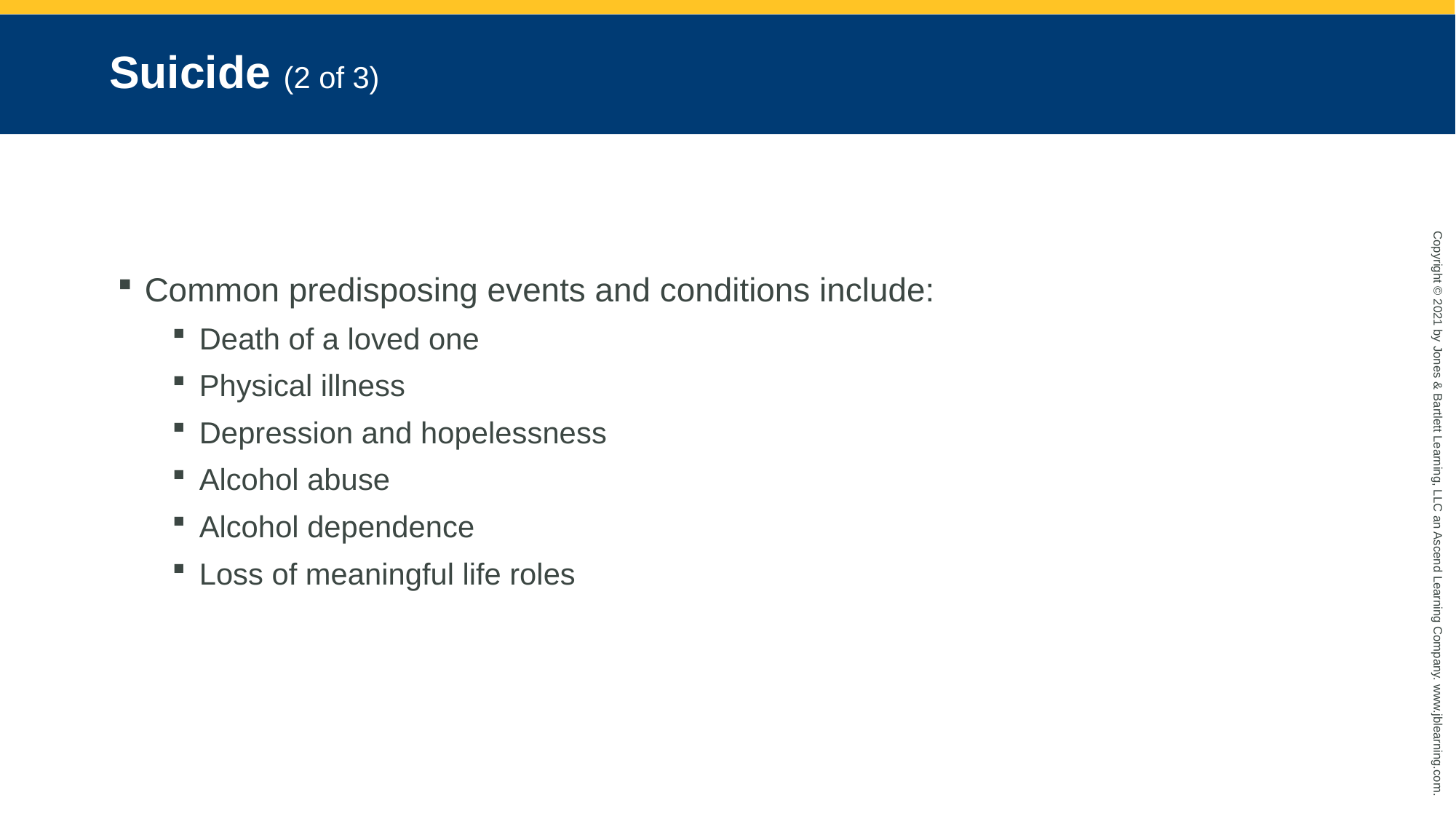

# Suicide (2 of 3)
Common predisposing events and conditions include:
Death of a loved one
Physical illness
Depression and hopelessness
Alcohol abuse
Alcohol dependence
Loss of meaningful life roles